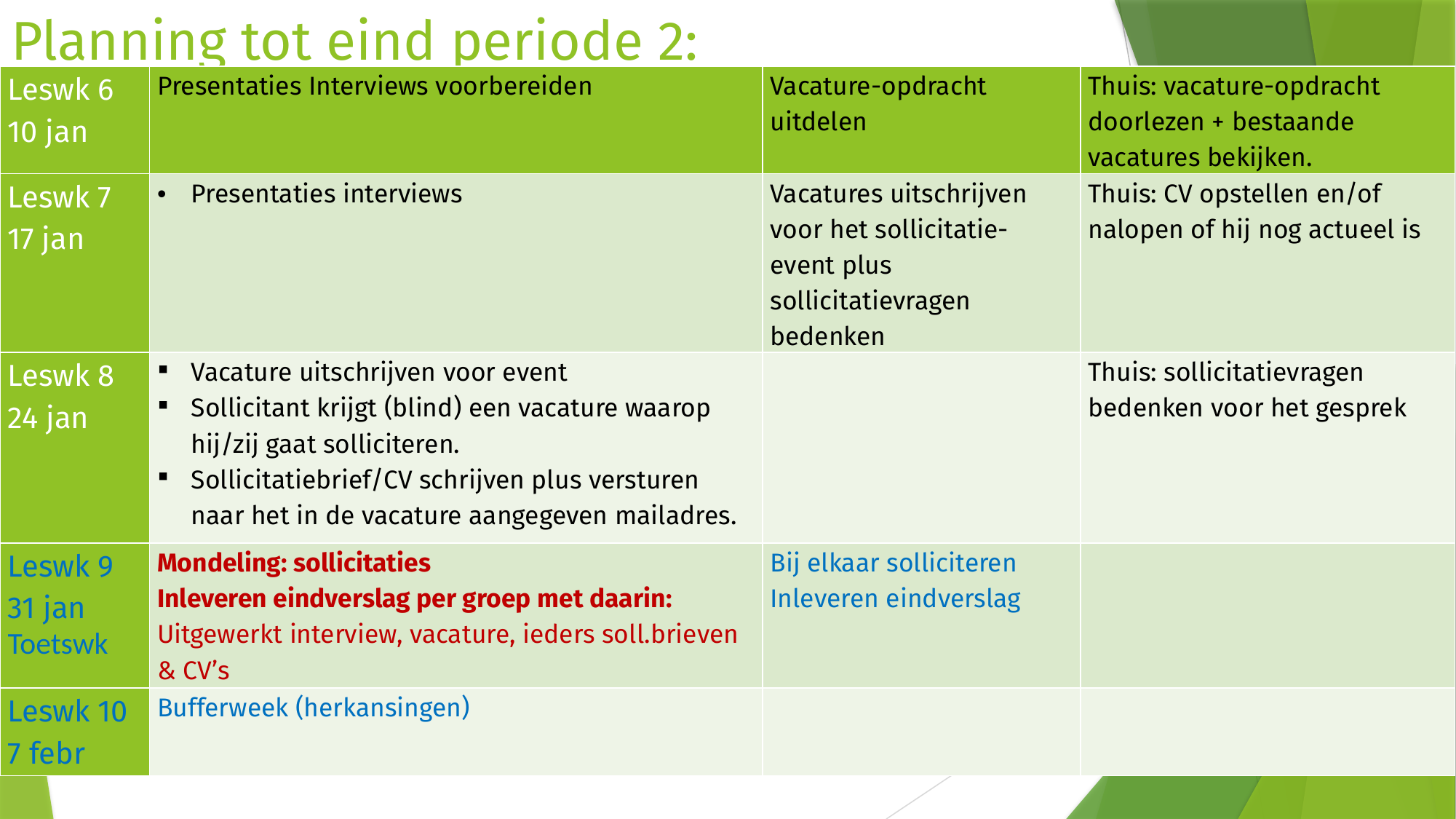

# Planning tot eind periode 2:
| Leswk 6 10 jan | Presentaties Interviews voorbereiden | Vacature-opdracht uitdelen | Thuis: vacature-opdracht doorlezen + bestaande vacatures bekijken. |
| --- | --- | --- | --- |
| Leswk 7 17 jan | Presentaties interviews | Vacatures uitschrijven voor het sollicitatie-event plus sollicitatievragen bedenken | Thuis: CV opstellen en/of nalopen of hij nog actueel is |
| Leswk 8 24 jan | Vacature uitschrijven voor event Sollicitant krijgt (blind) een vacature waarop hij/zij gaat solliciteren. Sollicitatiebrief/CV schrijven plus versturen naar het in de vacature aangegeven mailadres. |  | Thuis: sollicitatievragen bedenken voor het gesprek |
| Leswk 9 31 jan Toetswk | Mondeling: sollicitaties Inleveren eindverslag per groep met daarin: Uitgewerkt interview, vacature, ieders soll.brieven & CV’s | Bij elkaar solliciteren Inleveren eindverslag |  |
| Leswk 10 7 febr | Bufferweek (herkansingen) |  |  |